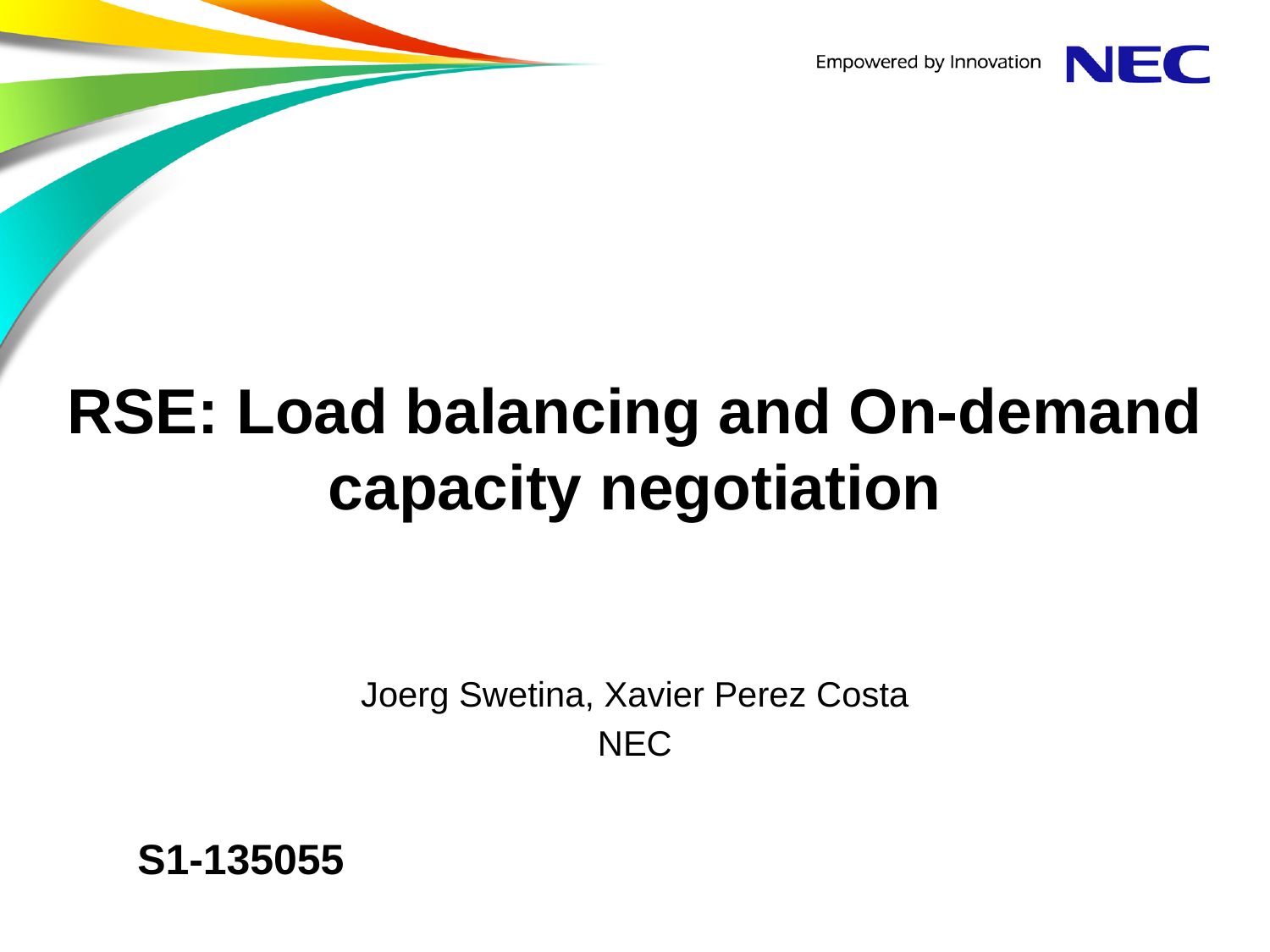

# RSE: Load balancing and On-demand capacity negotiation
Joerg Swetina, Xavier Perez Costa
NEC
S1-135055